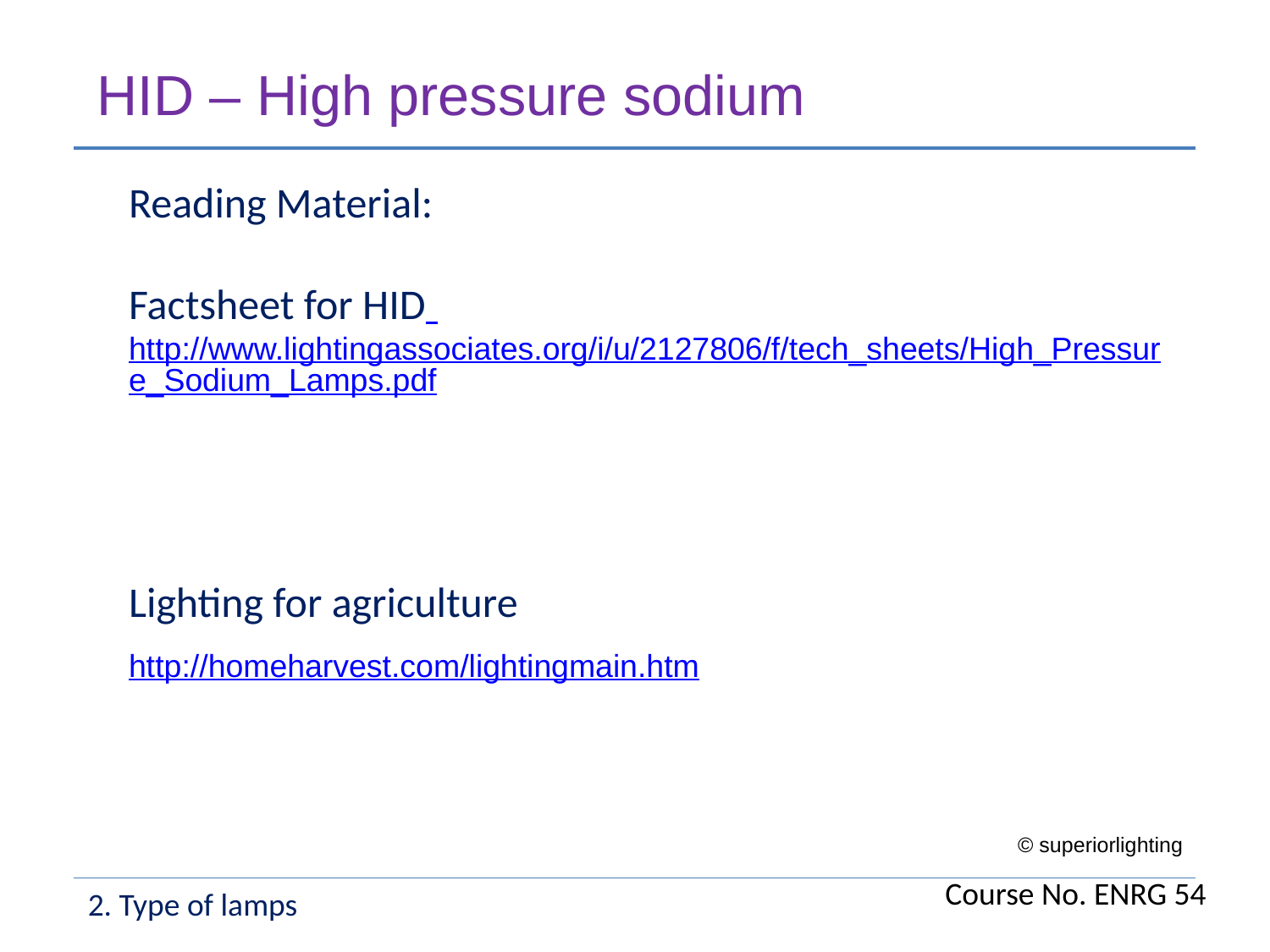

HID – High pressure sodium
Reading Material:

Factsheet for HID http://www.lightingassociates.org/i/u/2127806/f/tech_sheets/High_Pressure_Sodium_Lamps.pdf

Lighting for agriculture
http://homeharvest.com/lightingmain.htm
© superiorlighting
Course No. ENRG 54
2. Type of lamps